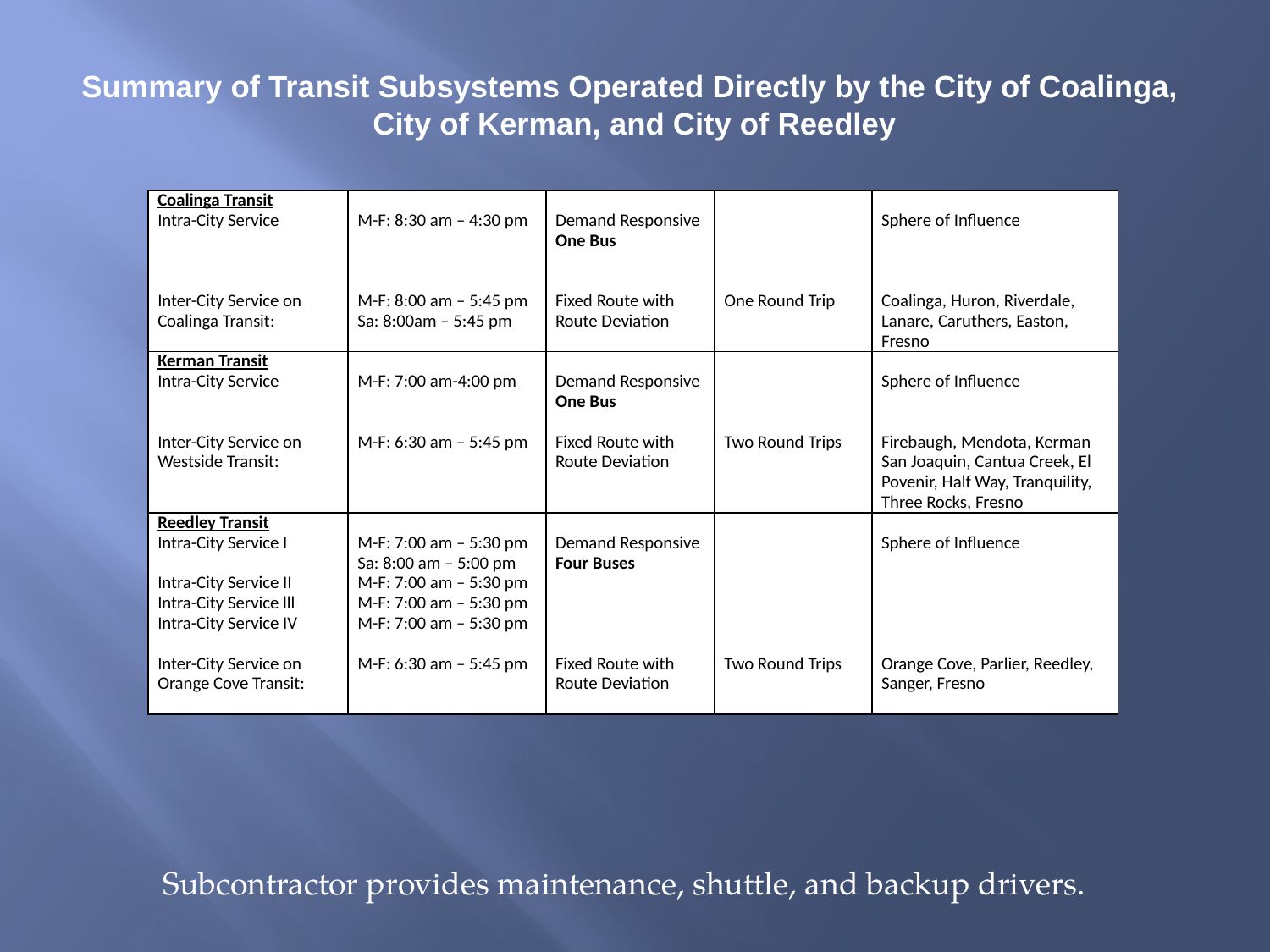

# Summary of Transit Subsystems Operated Directly by the City of Coalinga, City of Kerman, and City of Reedley
| Coalinga Transit Intra-City Service       Inter-City Service on Coalinga Transit: | M-F: 8:30 am – 4:30 pm       M-F: 8:00 am – 5:45 pm Sa: 8:00am – 5:45 pm | Demand Responsive One Bus     Fixed Route with Route Deviation | One Round Trip | Sphere of Influence       Coalinga, Huron, Riverdale, Lanare, Caruthers, Easton, Fresno |
| --- | --- | --- | --- | --- |
| Kerman Transit Intra-City Service     Inter-City Service on Westside Transit: | M-F: 7:00 am-4:00 pm     M-F: 6:30 am – 5:45 pm | Demand Responsive One Bus   Fixed Route with Route Deviation | Two Round Trips | Sphere of Influence     Firebaugh, Mendota, Kerman San Joaquin, Cantua Creek, El Povenir, Half Way, Tranquility, Three Rocks, Fresno |
| Reedley Transit Intra-City Service I   Intra-City Service II Intra-City Service lll Intra-City Service IV   Inter-City Service on Orange Cove Transit: | M-F: 7:00 am – 5:30 pm Sa: 8:00 am – 5:00 pm M-F: 7:00 am – 5:30 pm M-F: 7:00 am – 5:30 pm M-F: 7:00 am – 5:30 pm   M-F: 6:30 am – 5:45 pm | Demand Responsive Four Buses       Fixed Route with Route Deviation | Two Round Trips | Sphere of Influence         Orange Cove, Parlier, Reedley, Sanger, Fresno |
Subcontractor provides maintenance, shuttle, and backup drivers.